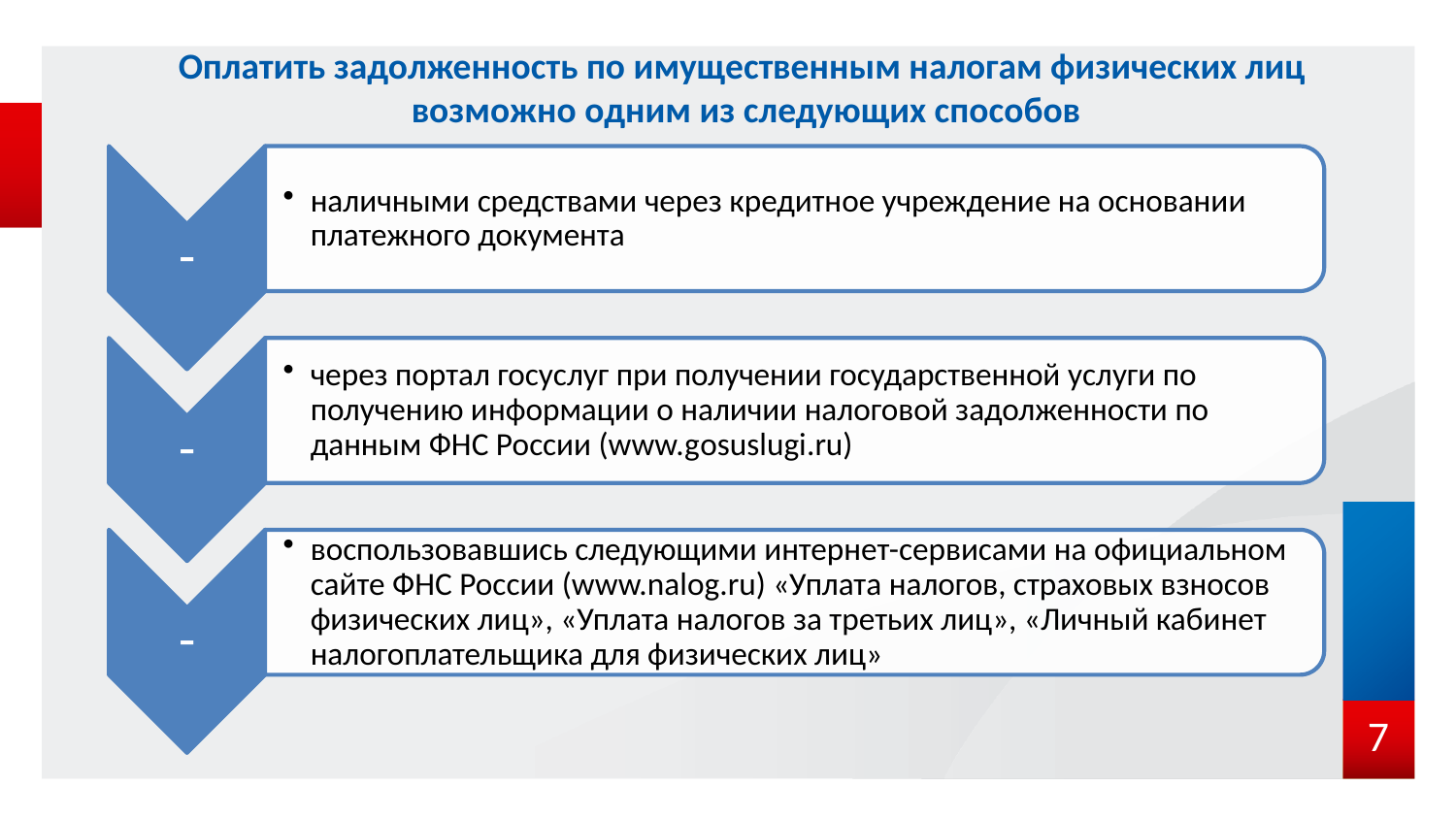

# Оплатить задолженность по имущественным налогам физических лиц возможно одним из следующих способов
-
наличными средствами через кредитное учреждение на основании платежного документа
-
через портал госуслуг при получении государственной услуги по получению информации о наличии налоговой задолженности по данным ФНС России (www.gosuslugi.ru)
-
воспользовавшись следующими интернет-сервисами на официальном сайте ФНС России (www.nalog.ru) «Уплата налогов, страховых взносов физических лиц», «Уплата налогов за третьих лиц», «Личный кабинет налогоплательщика для физических лиц»
7